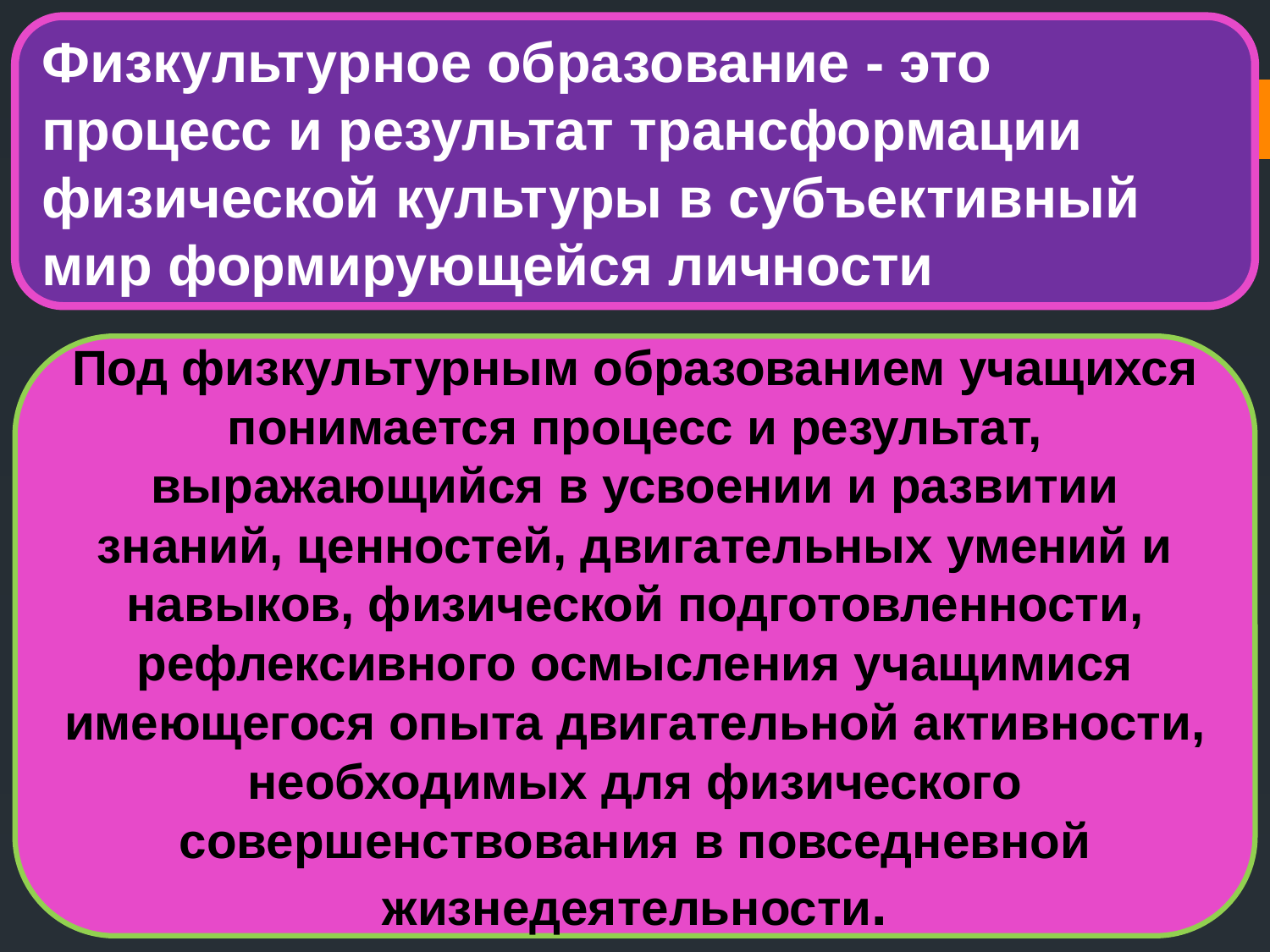

Физкультурное образование - это процесс и результат трансформации физической культуры в субъективный мир формирующейся личности
Под физкультурным образованием учащихся понимается процесс и результат, выражающийся в усвоении и развитии знаний, ценностей, двигательных умений и навыков, физической подготовленности, рефлексивного осмысления учащимися имеющегося опыта двигательной активности, необходимых для физического совершенствования в повседневной жизнедеятельности.